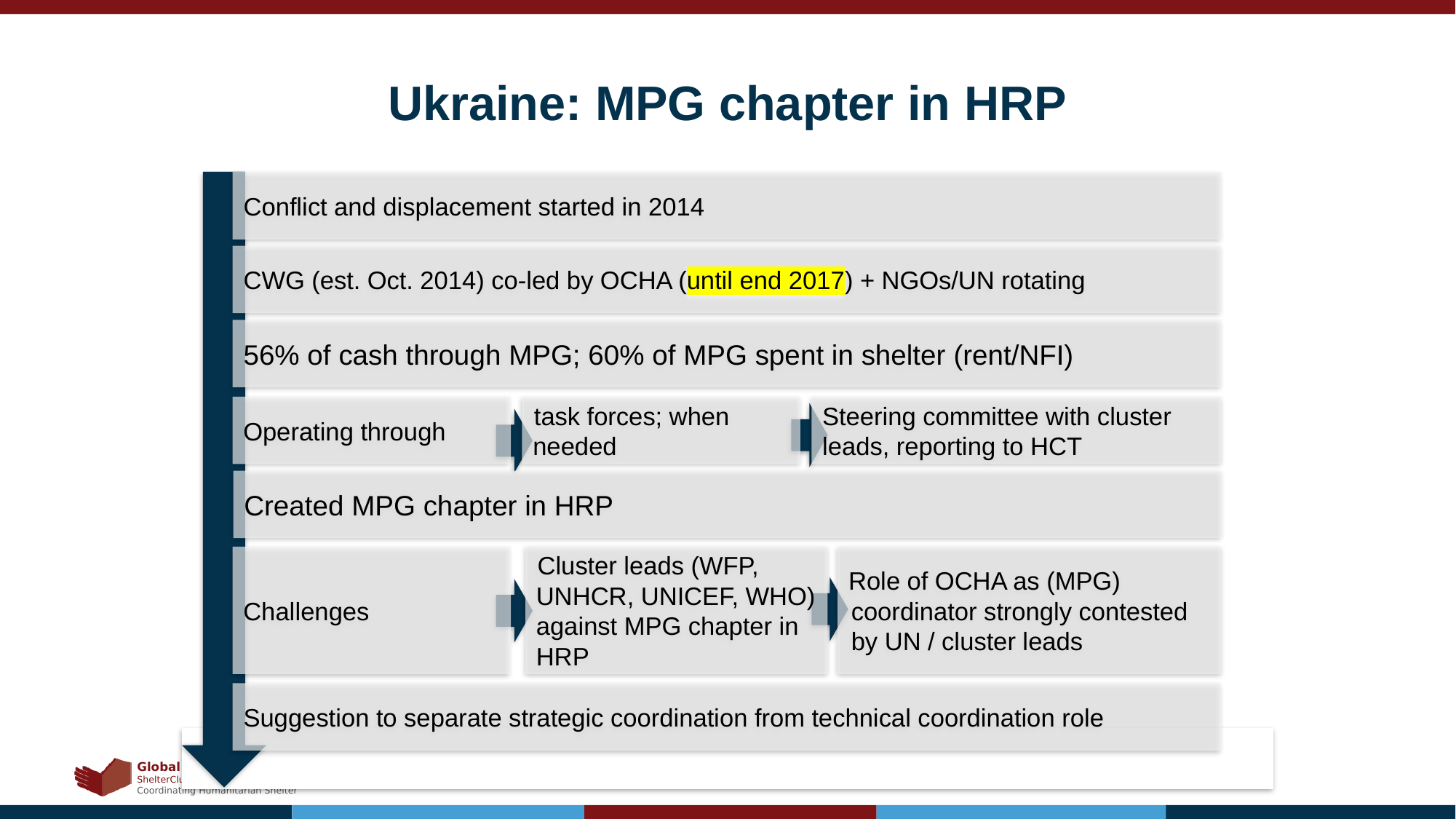

# Ukraine: MPG chapter in HRP
Conflict and displacement started in 2014

CWG (est. Oct. 2014) co-led by OCHA (until end 2017) + NGOs/UN rotating
56% of cash through MPG; 60% of MPG spent in shelter (rent/NFI)
Operating through
task forces; when needed
Steering committee with cluster leads, reporting to HCT

Created MPG chapter in HRP
Cluster leads (WFP, UNHCR, UNICEF, WHO) against MPG chapter in HRP
Role of OCHA as (MPG) coordinator strongly contested by UN / cluster leads
Challenges

Suggestion to separate strategic coordination from technical coordination role